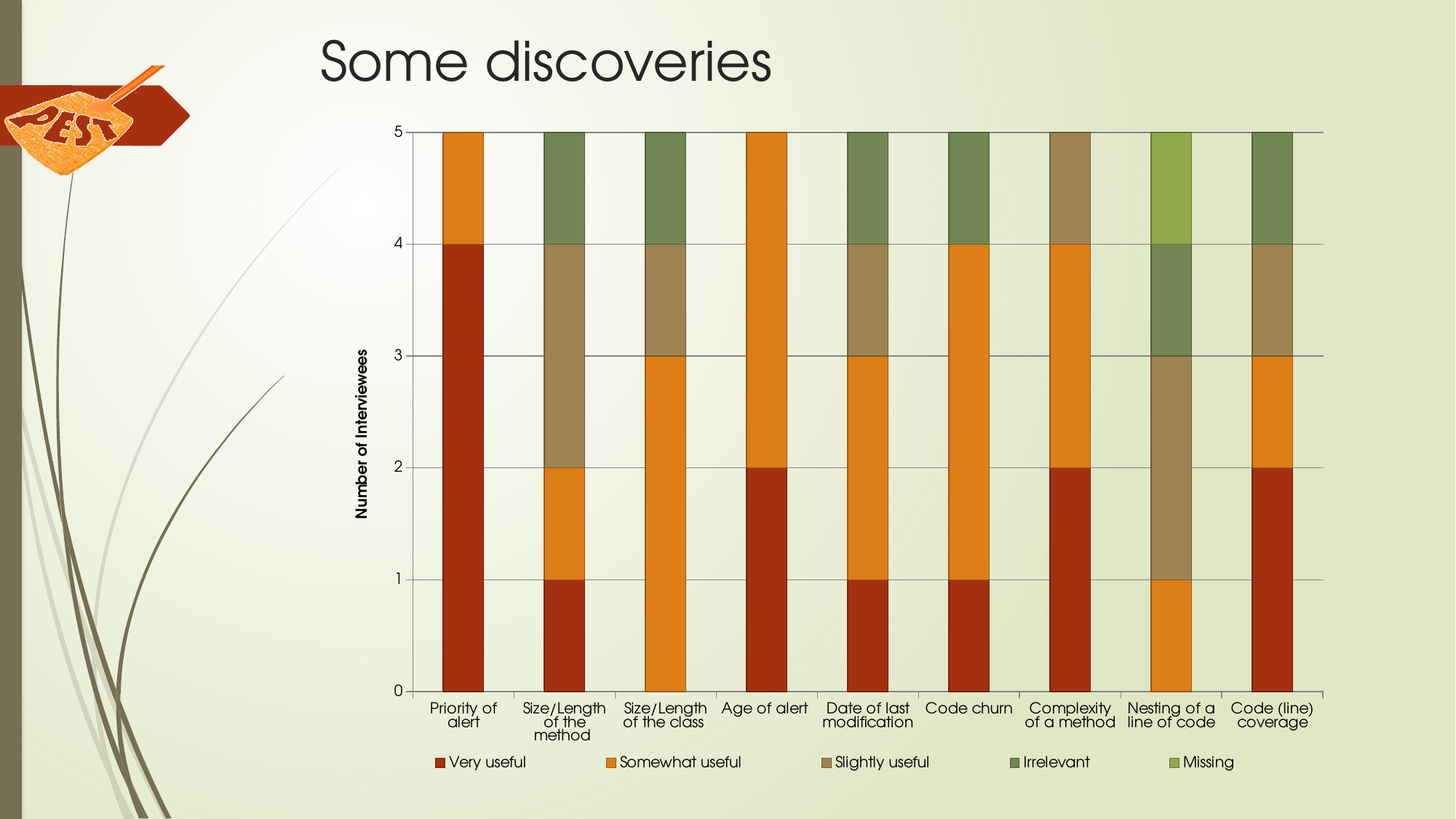

# Some discoveries

### Chart

| Category | Very useful | Somewhat useful | Slightly useful | Irrelevant | Missing |
|---|---|---|---|---|---|
| Priority of alert | 4.0 | 1.0 | None | None | None |
| Size/Length of the method  | 1.0 | 1.0 | 2.0 | 1.0 | None |
| Size/Length of the class  | None | 3.0 | 1.0 | 1.0 | None |
| Age of alert  | 2.0 | 3.0 | None | None | None |
| Date of last modification | 1.0 | 2.0 | 1.0 | 1.0 | None |
| Code churn | 1.0 | 3.0 | None | 1.0 | None |
| Complexity of a method | 2.0 | 2.0 | 1.0 | None | None |
| Nesting of a line of code | None | 1.0 | 2.0 | 1.0 | 1.0 |
| Code (line) coverage | 2.0 | 1.0 | 1.0 | 1.0 | None |